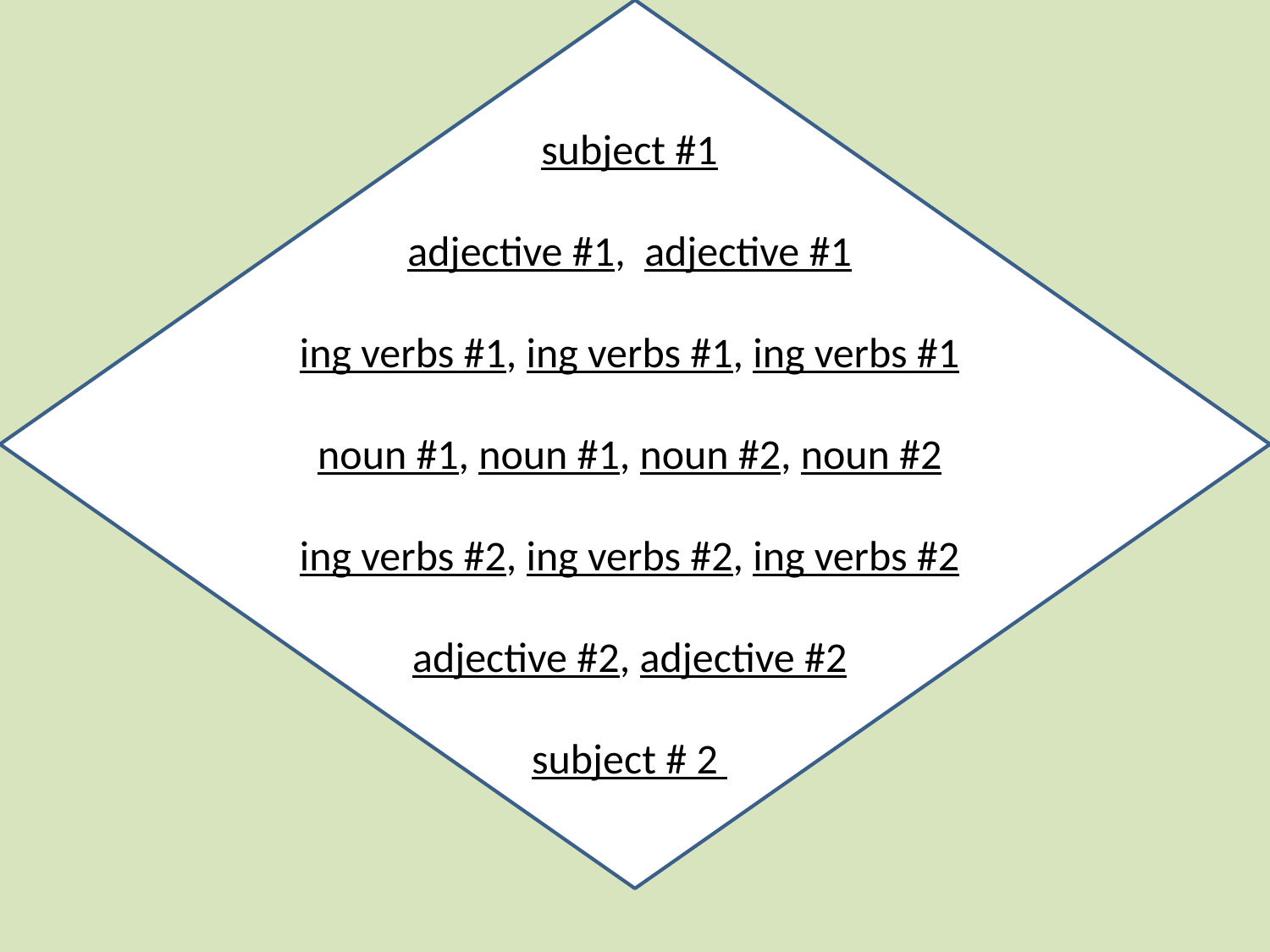

subject #1

adjective #1,  adjective #1

ing verbs #1, ing verbs #1, ing verbs #1

noun #1, noun #1, noun #2, noun #2

ing verbs #2, ing verbs #2, ing verbs #2

adjective #2, adjective #2

subject # 2